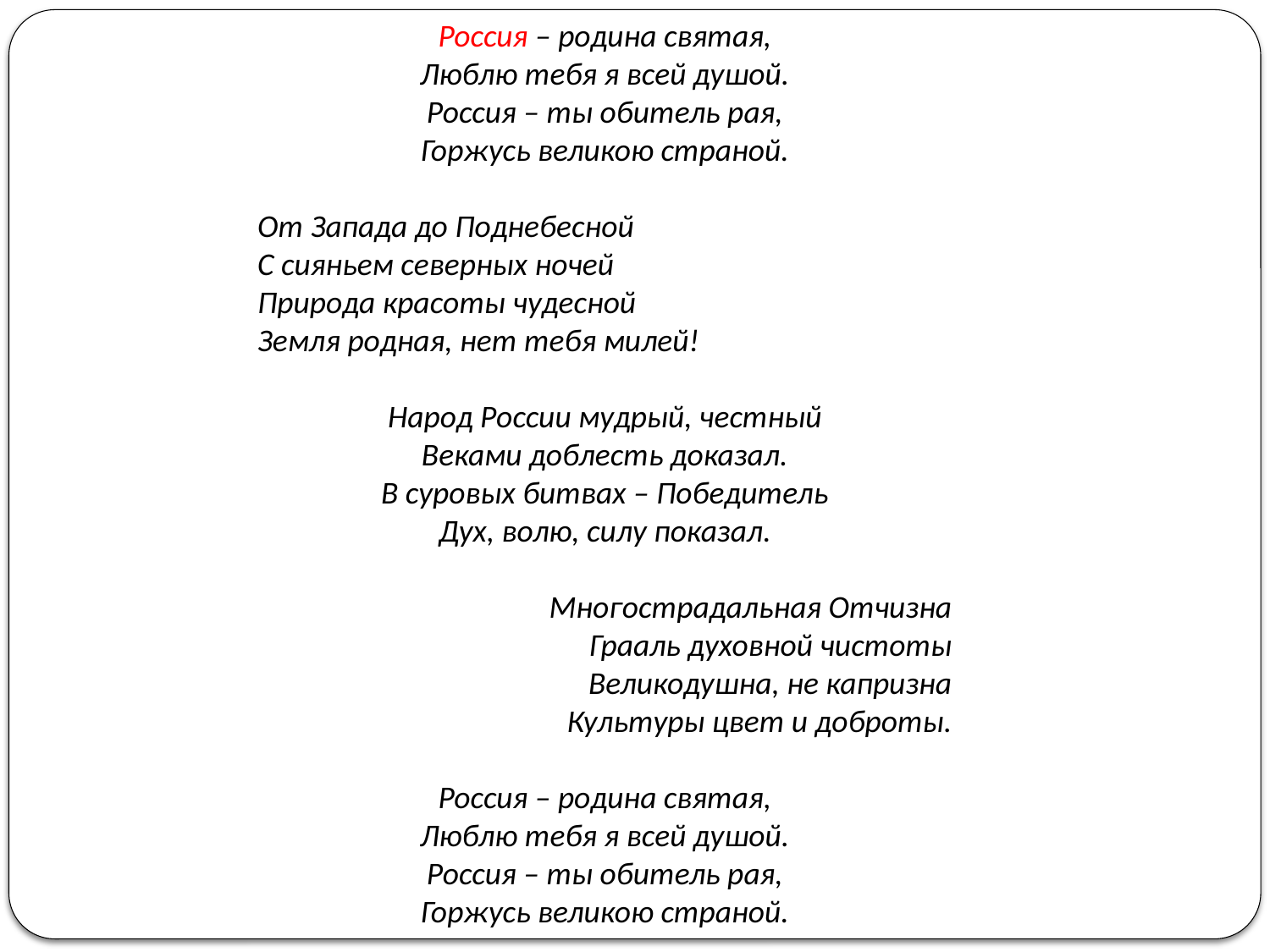

Россия – родина святая,
Люблю тебя я всей душой.
Россия – ты обитель рая,
Горжусь великою страной.

От Запада до Поднебесной
С сияньем северных ночей
Природа красоты чудесной
Земля родная, нет тебя милей!

Народ России мудрый, честный
Веками доблесть доказал.
В суровых битвах – Победитель
Дух, волю, силу показал.

Многострадальная Отчизна
Грааль духовной чистоты
Великодушна, не капризна
Культуры цвет и доброты.

Россия – родина святая,
Люблю тебя я всей душой.
Россия – ты обитель рая,
Горжусь великою страной.